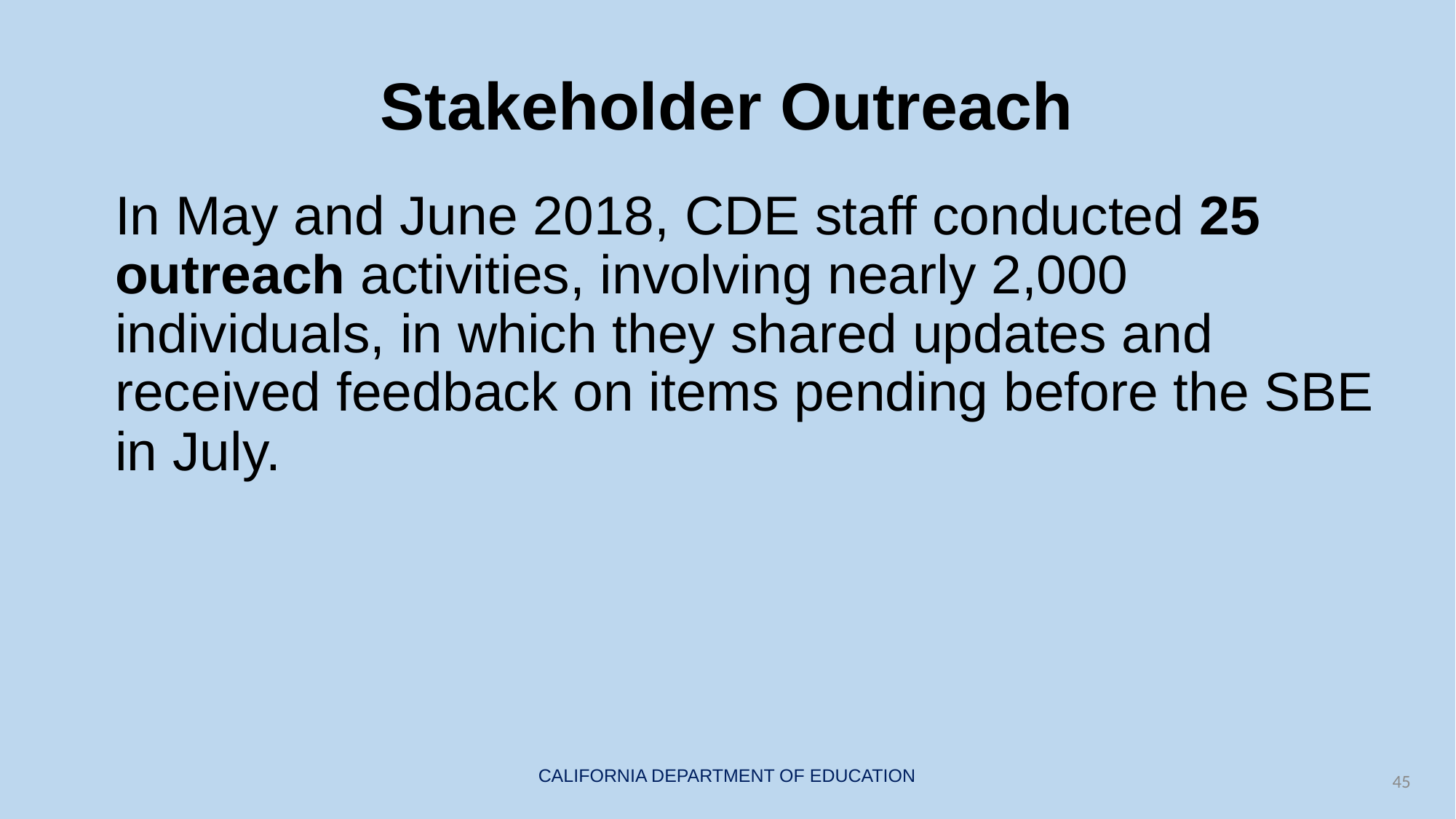

# Stakeholder Outreach
In May and June 2018, CDE staff conducted 25 outreach activities, involving nearly 2,000 individuals, in which they shared updates and received feedback on items pending before the SBE in July.
45